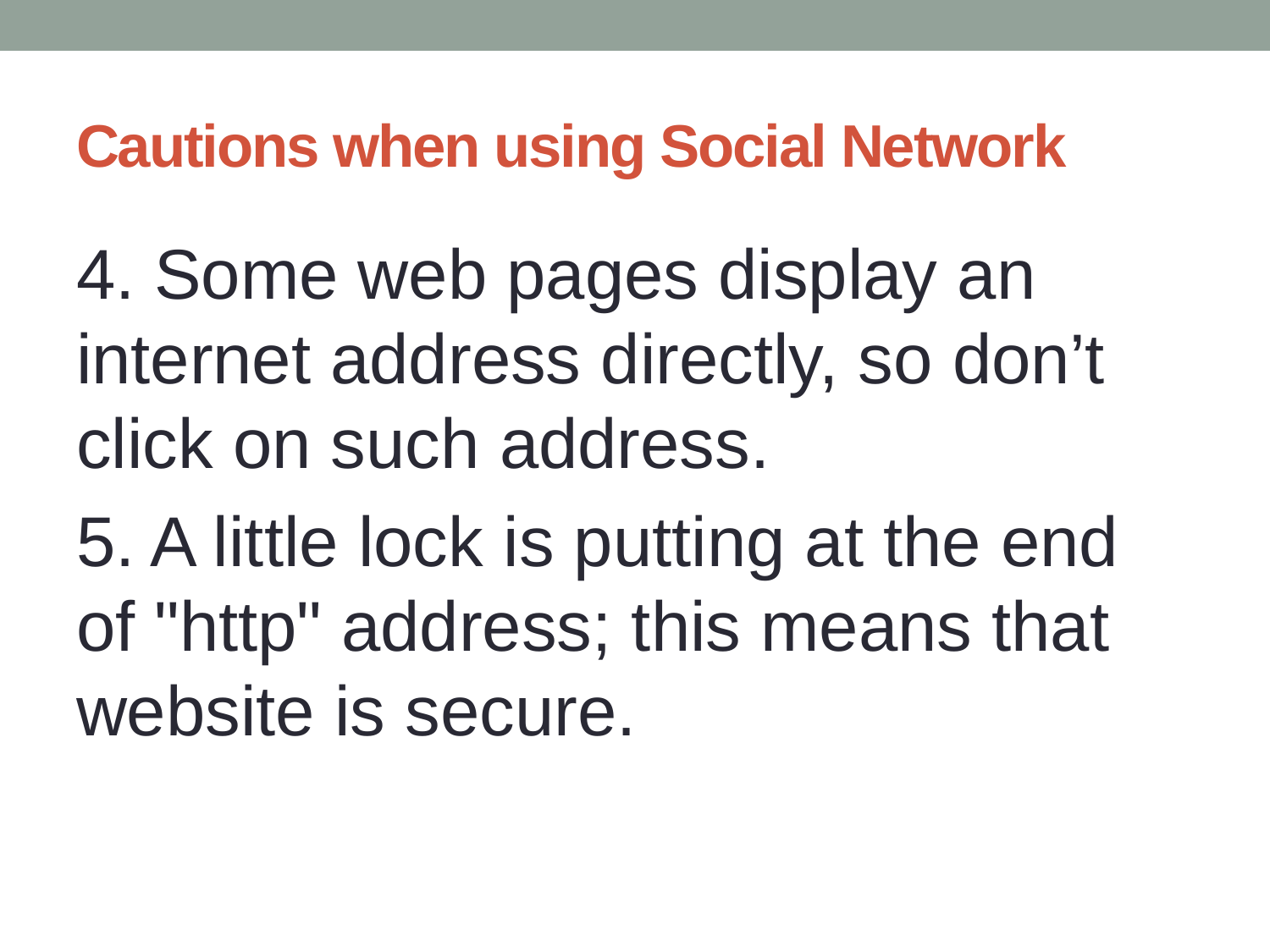

# Cautions when using Social Network
4. Some web pages display an internet address directly, so don’t click on such address.
5. A little lock is putting at the end of "http" address; this means that website is secure.